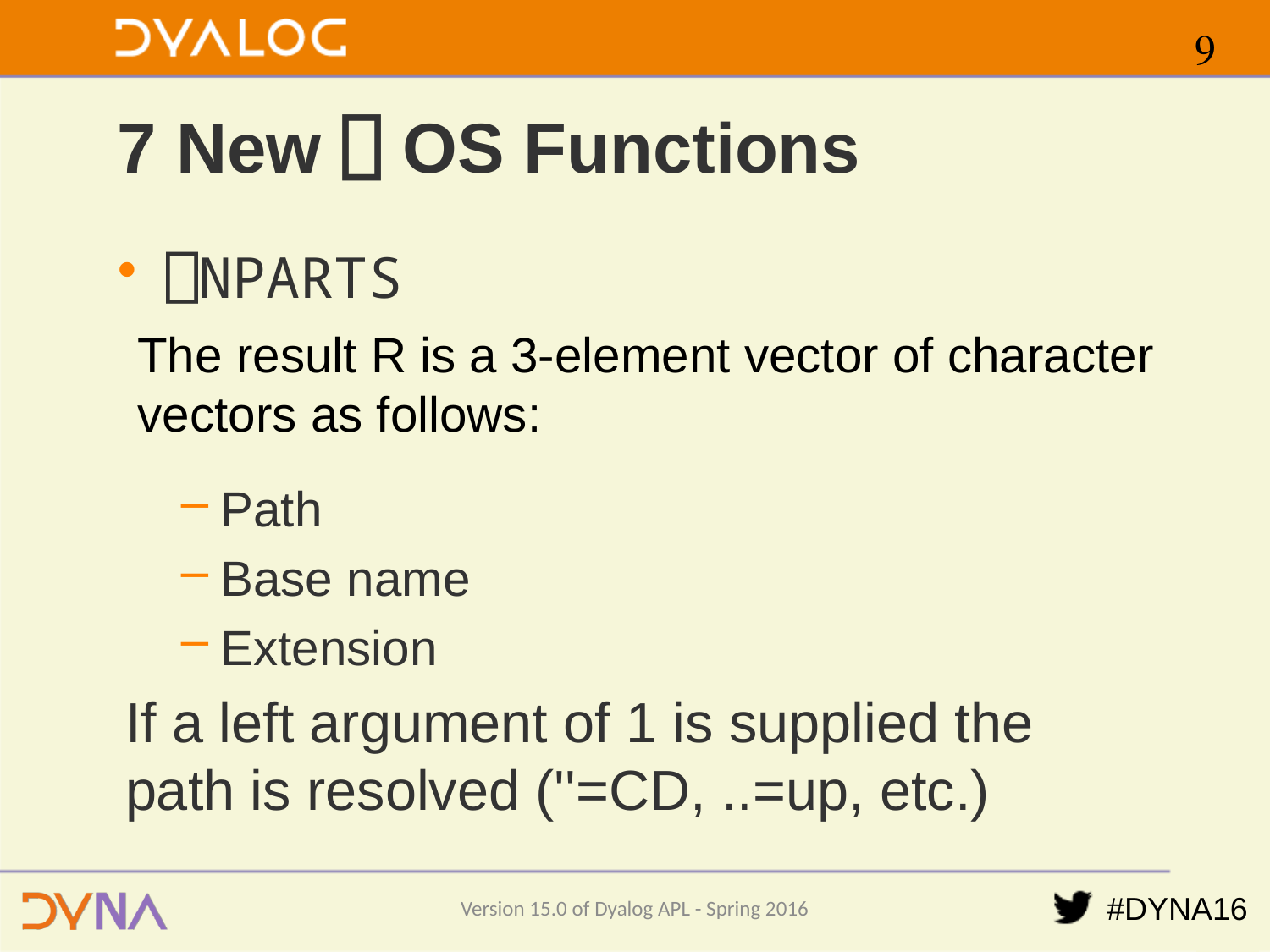

9
# 7 New ⎕ OS Functions
⎕NPARTS

Path
Base name
Extension
If a left argument of 1 is supplied the path is resolved (''=CD, ..=up, etc.)

The result R is a 3-element vector of character vectors as follows:
Version 15.0 of Dyalog APL - Spring 2016